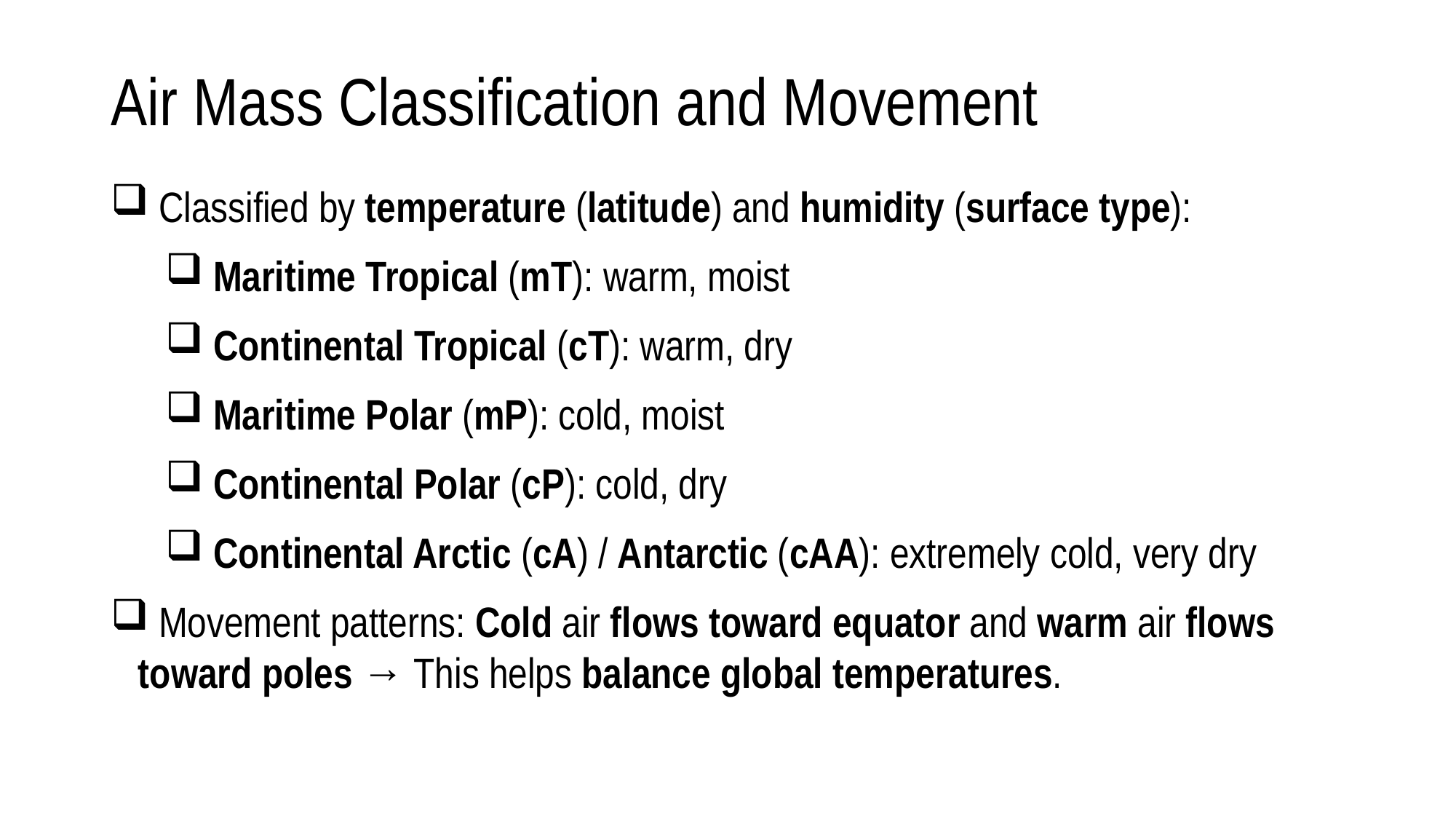

# Air Mass Classification and Movement
 Classified by temperature (latitude) and humidity (surface type):
 Maritime Tropical (mT): warm, moist
 Continental Tropical (cT): warm, dry
 Maritime Polar (mP): cold, moist
 Continental Polar (cP): cold, dry
 Continental Arctic (cA) / Antarctic (cAA): extremely cold, very dry
 Movement patterns: Cold air flows toward equator and warm air flows toward poles → This helps balance global temperatures.